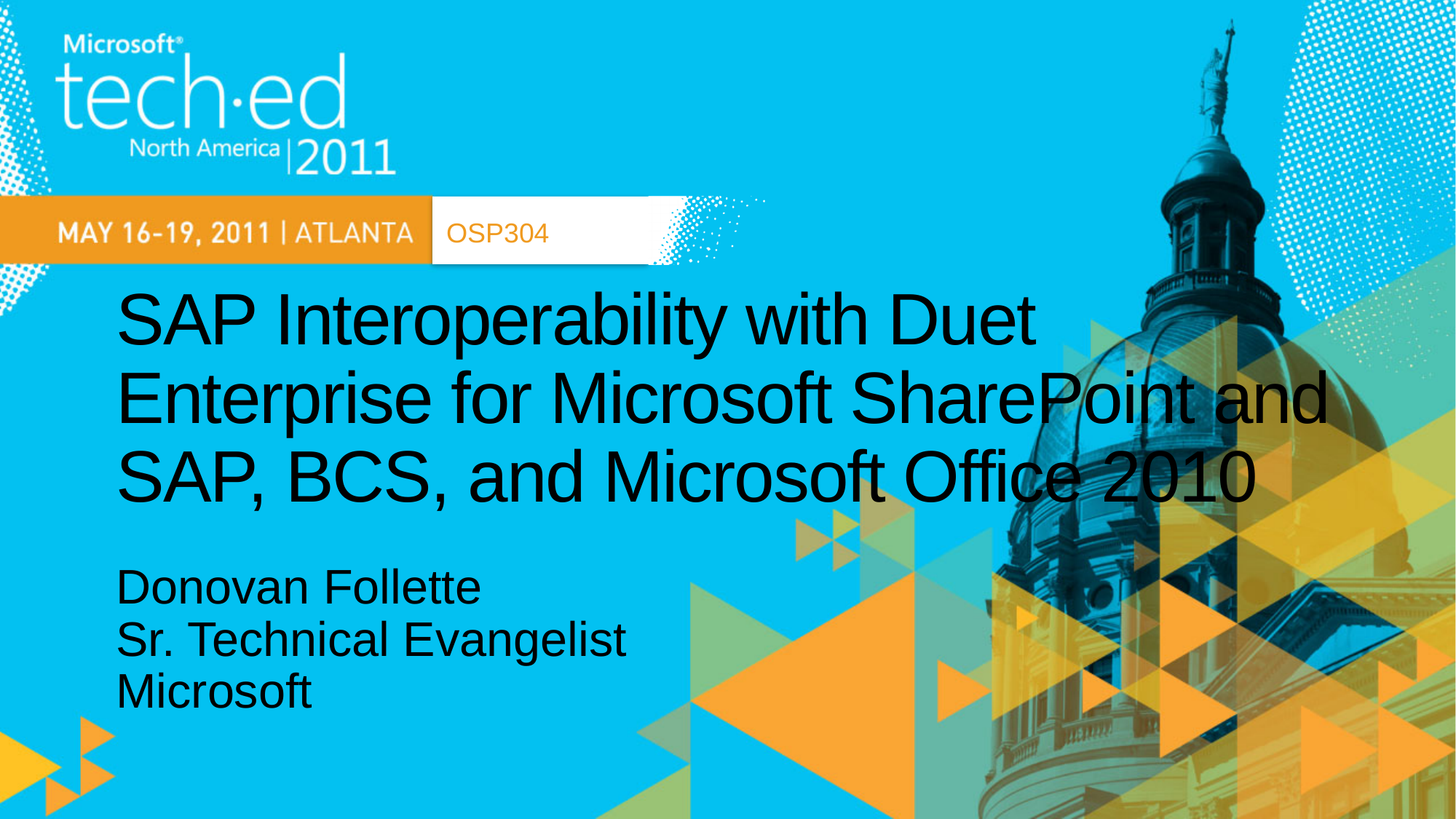

OSP304
# SAP Interoperability with Duet Enterprise for Microsoft SharePoint and SAP, BCS, and Microsoft Office 2010
Donovan Follette
Sr. Technical Evangelist
Microsoft